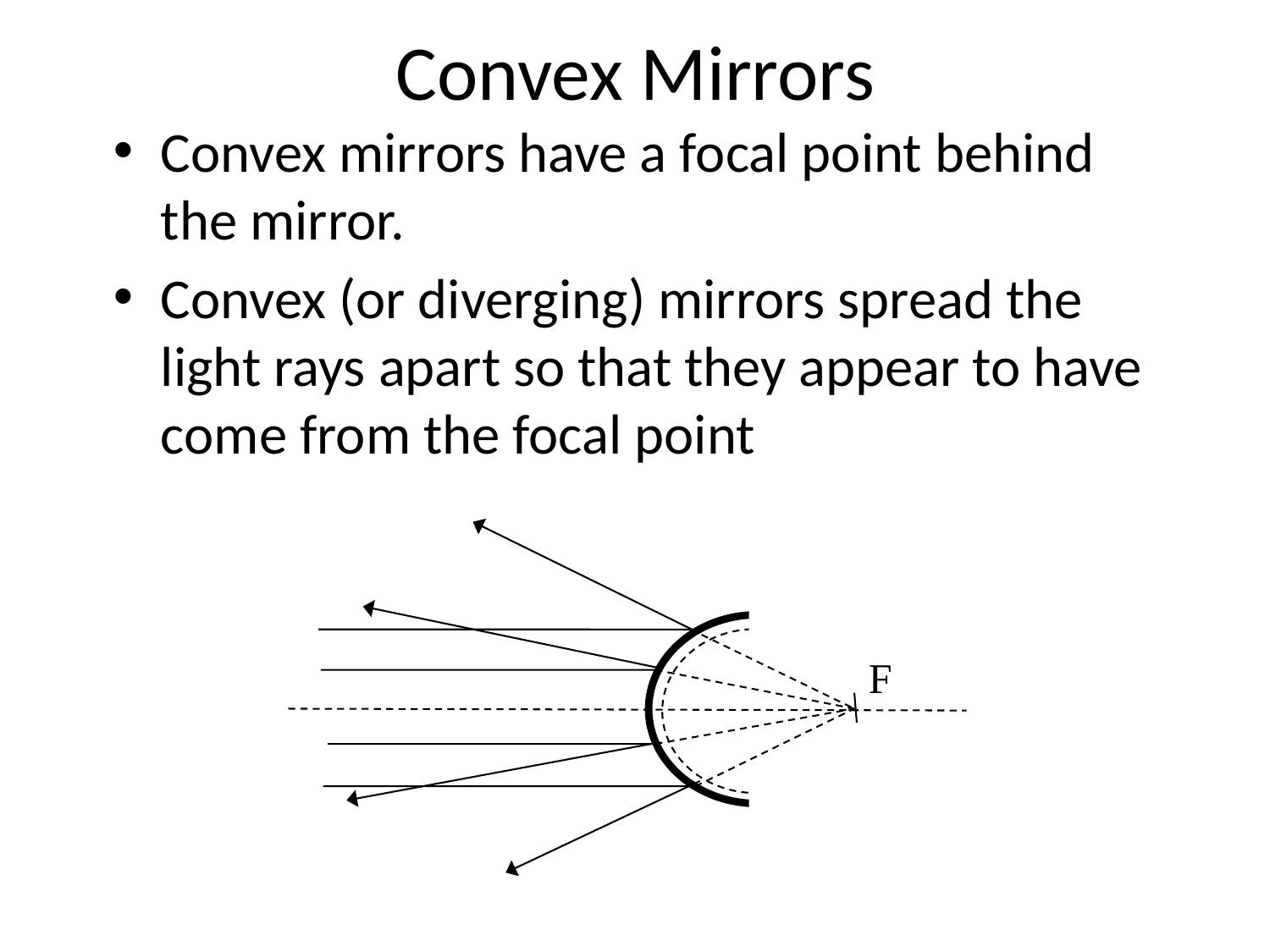

# Convex Mirrors
Convex mirrors have a focal point behind the mirror.
Convex (or diverging) mirrors spread the light rays apart so that they appear to have come from the focal point

F